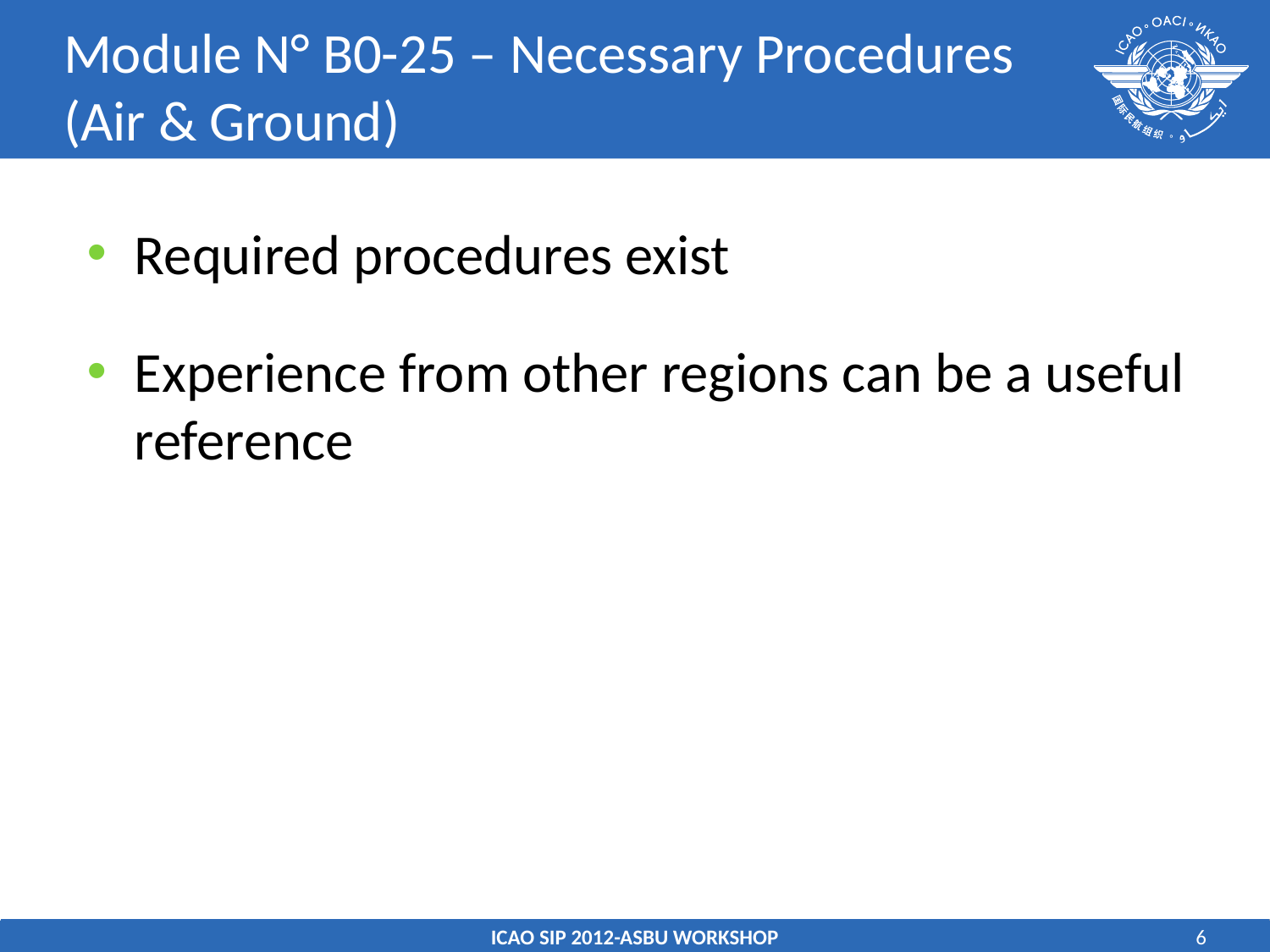

# Module N° B0-25 – Necessary Procedures (Air & Ground)
Required procedures exist

Experience from other regions can be a useful reference

ICAO SIP 2012-ASBU WORKSHOP
6